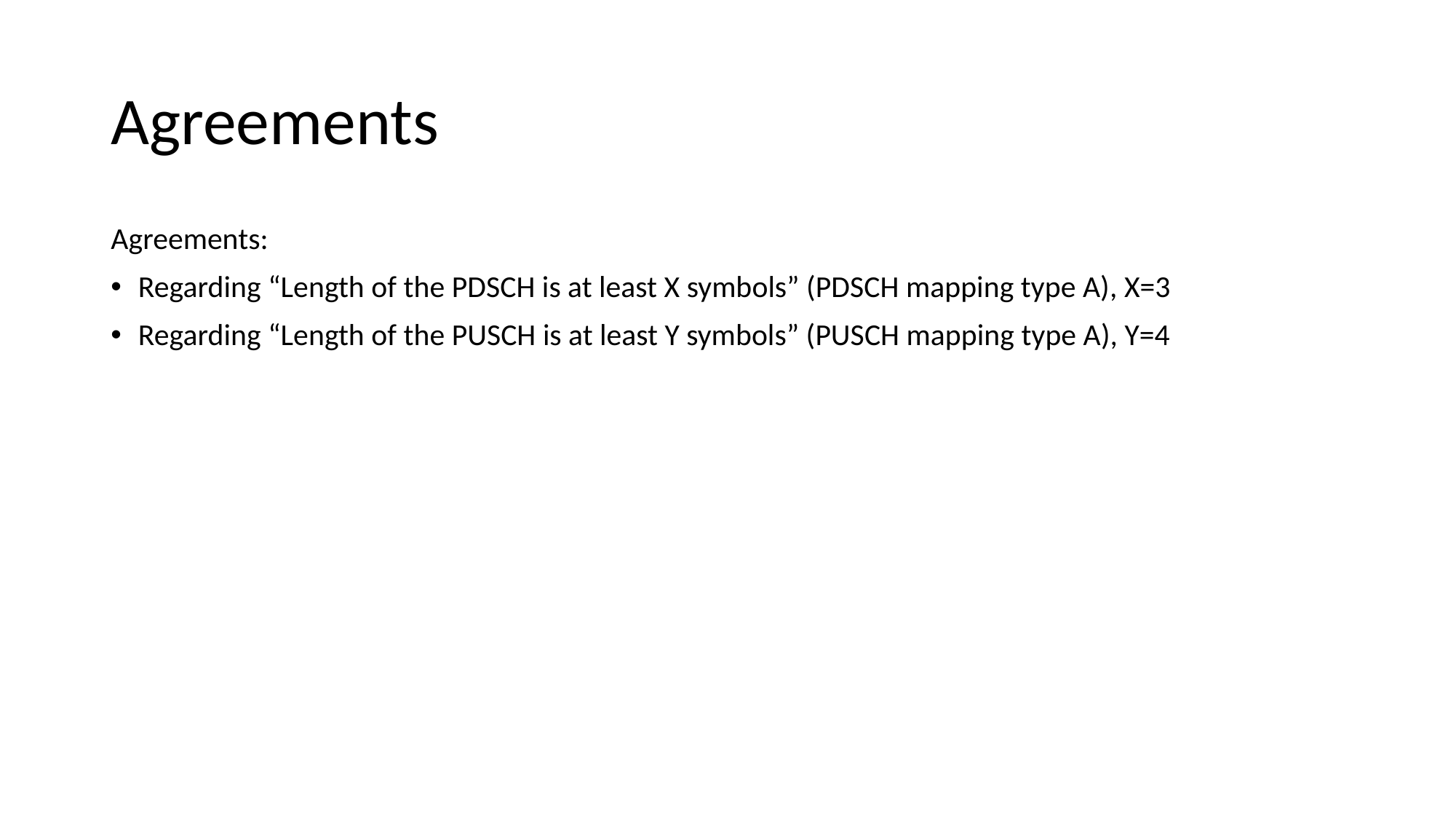

# Agreements
Agreements:
Regarding “Length of the PDSCH is at least X symbols” (PDSCH mapping type A), X=3
Regarding “Length of the PUSCH is at least Y symbols” (PUSCH mapping type A), Y=4